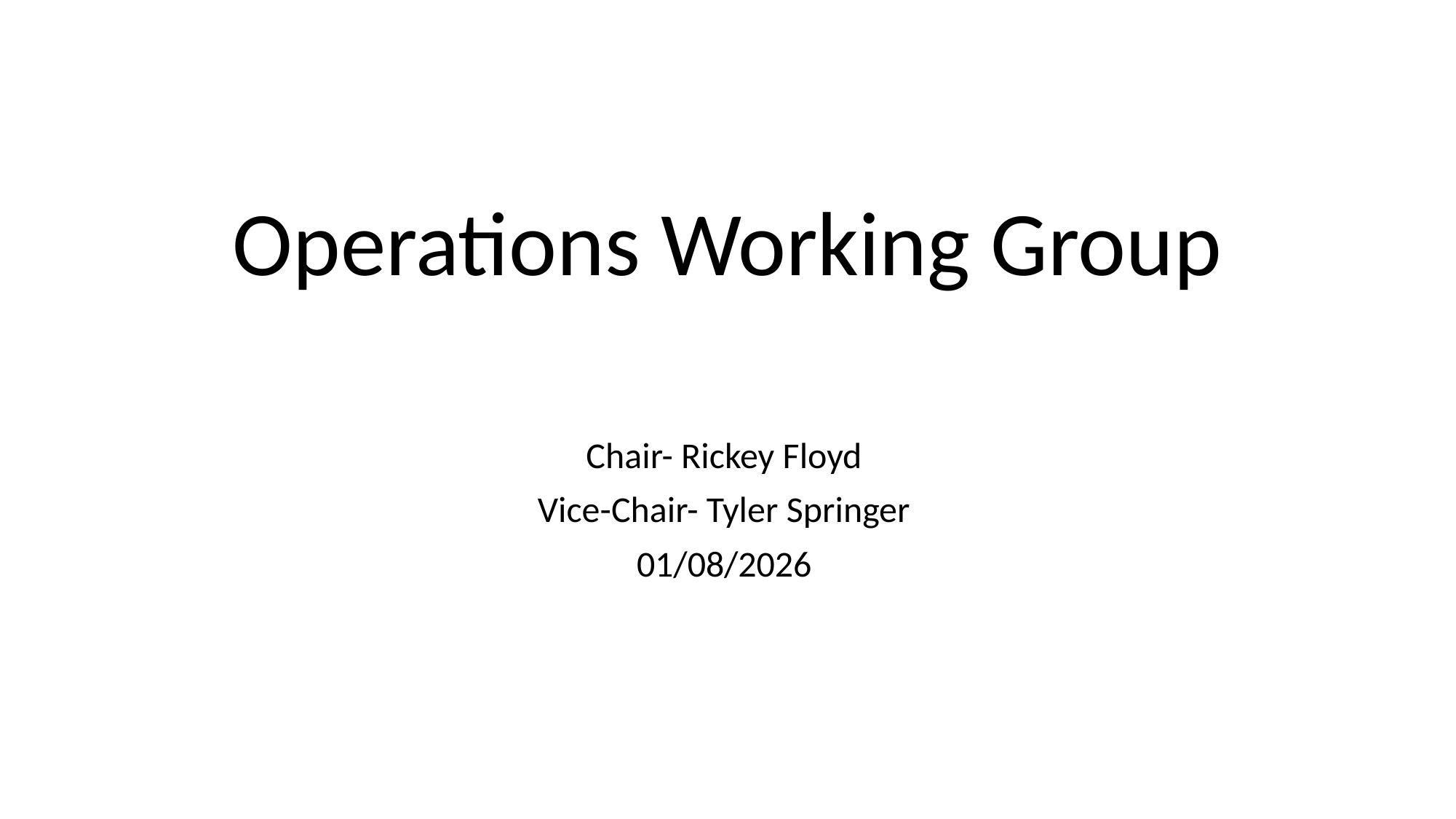

# Operations Working Group
Chair- Rickey Floyd
Vice-Chair- Tyler Springer
01/08/2026